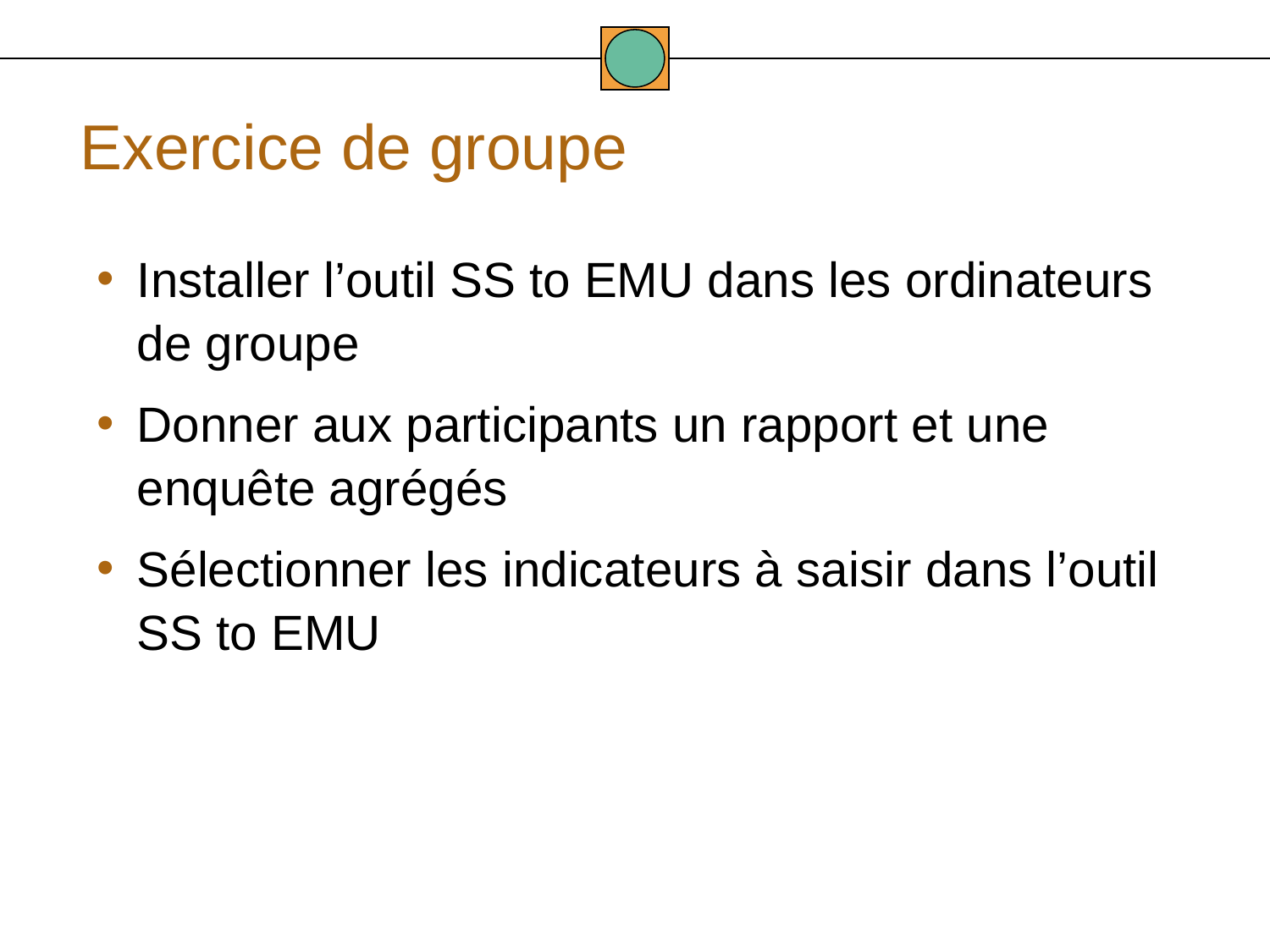

Exercice de groupe
Installer l’outil SS to EMU dans les ordinateurs de groupe
Donner aux participants un rapport et une enquête agrégés
Sélectionner les indicateurs à saisir dans l’outil SS to EMU